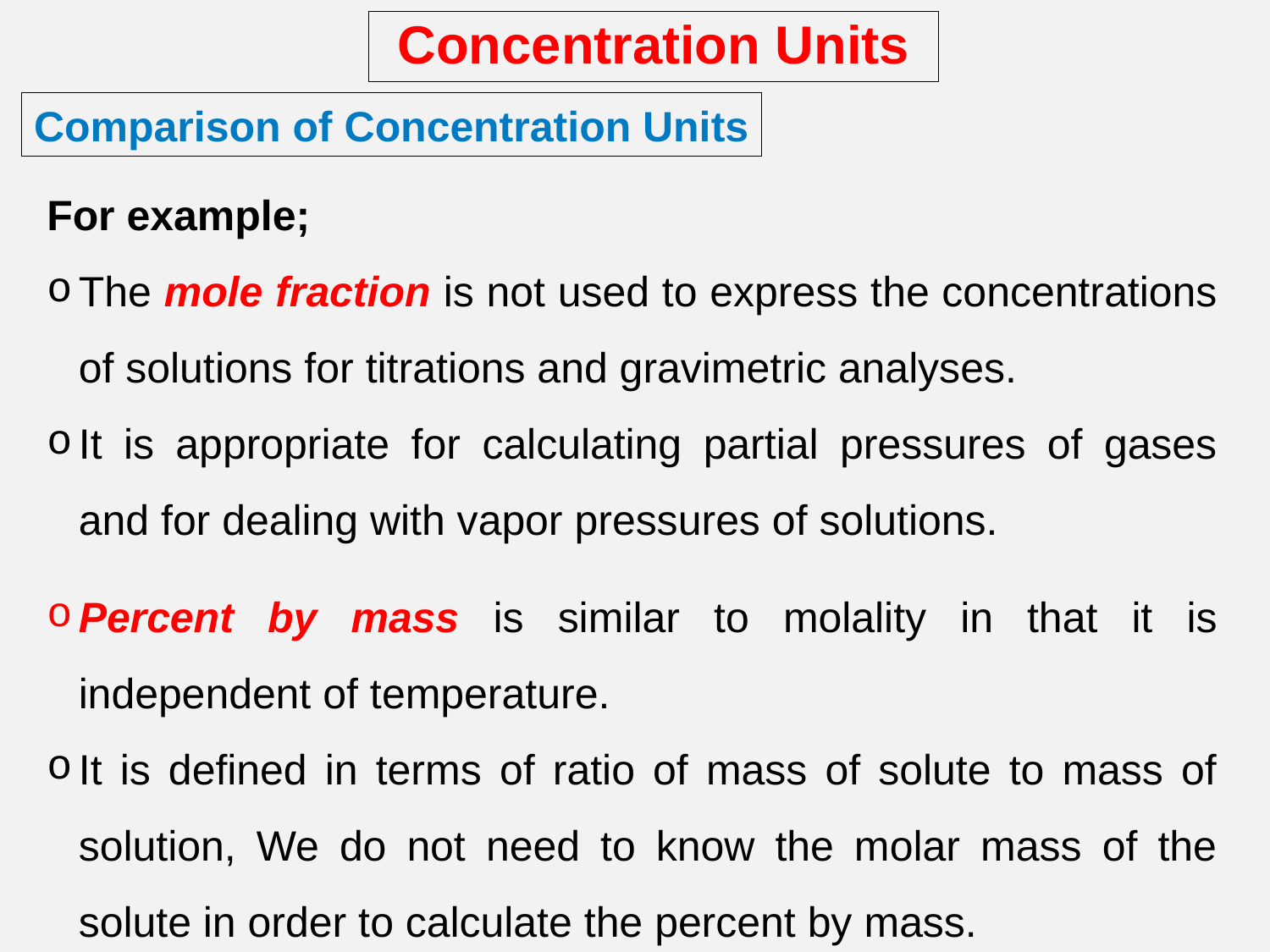

Concentration Units
Comparison of Concentration Units
For example;
The mole fraction is not used to express the concentrations of solutions for titrations and gravimetric analyses.
It is appropriate for calculating partial pressures of gases and for dealing with vapor pressures of solutions.
Percent by mass is similar to molality in that it is independent of temperature.
It is defined in terms of ratio of mass of solute to mass of solution, We do not need to know the molar mass of the solute in order to calculate the percent by mass.